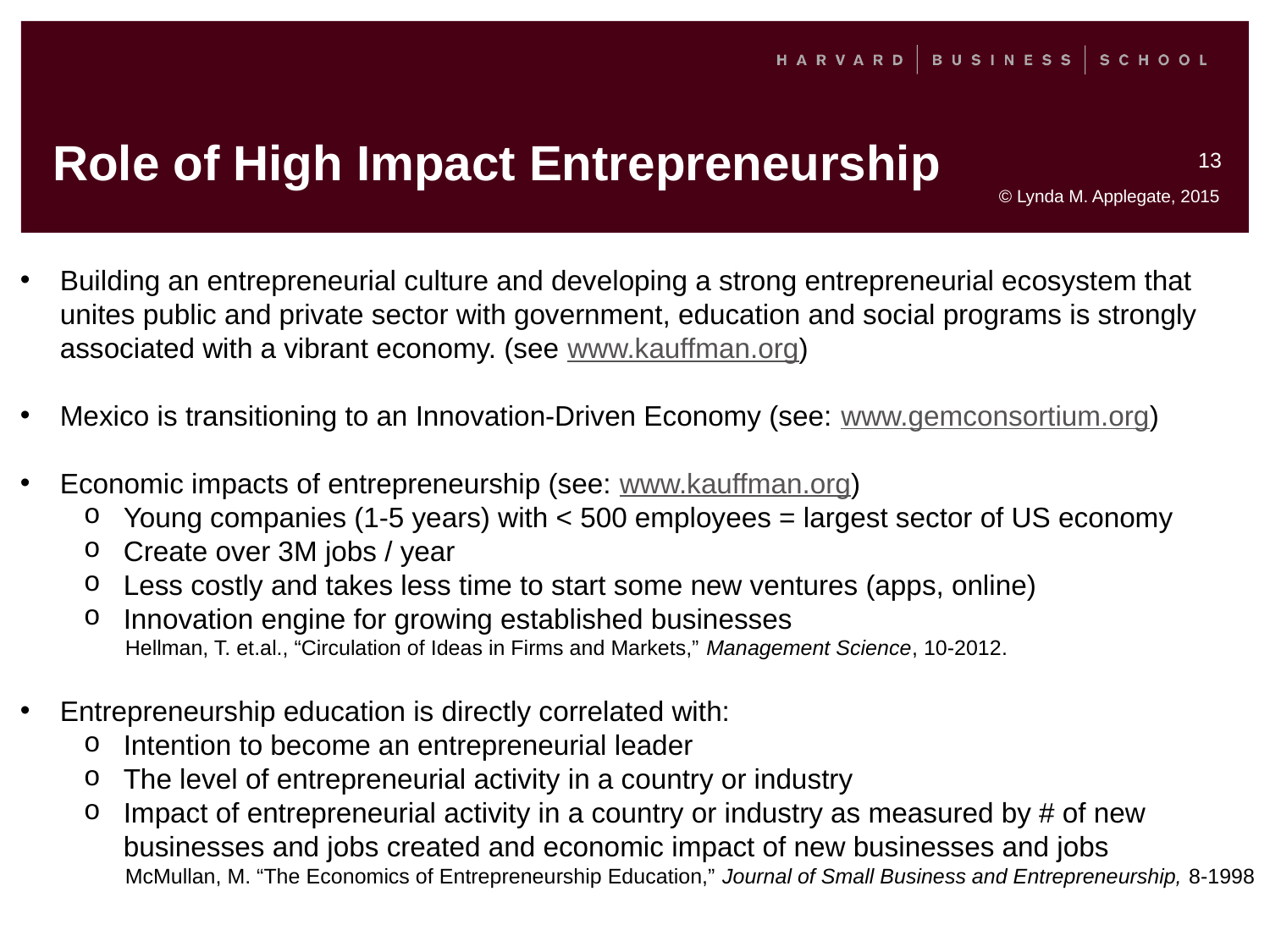

# Role of High Impact Entrepreneurship
13
Building an entrepreneurial culture and developing a strong entrepreneurial ecosystem that unites public and private sector with government, education and social programs is strongly associated with a vibrant economy. (see www.kauffman.org)

Mexico is transitioning to an Innovation-Driven Economy (see: www.gemconsortium.org)

Economic impacts of entrepreneurship (see: www.kauffman.org)
Young companies (1-5 years) with < 500 employees = largest sector of US economy
Create over 3M jobs / year
Less costly and takes less time to start some new ventures (apps, online)
Innovation engine for growing established businesses
       Hellman, T. et.al., “Circulation of Ideas in Firms and Markets,” Management Science, 10-2012.

Entrepreneurship education is directly correlated with:
Intention to become an entrepreneurial leader
The level of entrepreneurial activity in a country or industry
Impact of entrepreneurial activity in a country or industry as measured by # of new businesses and jobs created and economic impact of new businesses and jobs
       McMullan, M. “The Economics of Entrepreneurship Education,” Journal of Small Business and Entrepreneurship, 8-1998